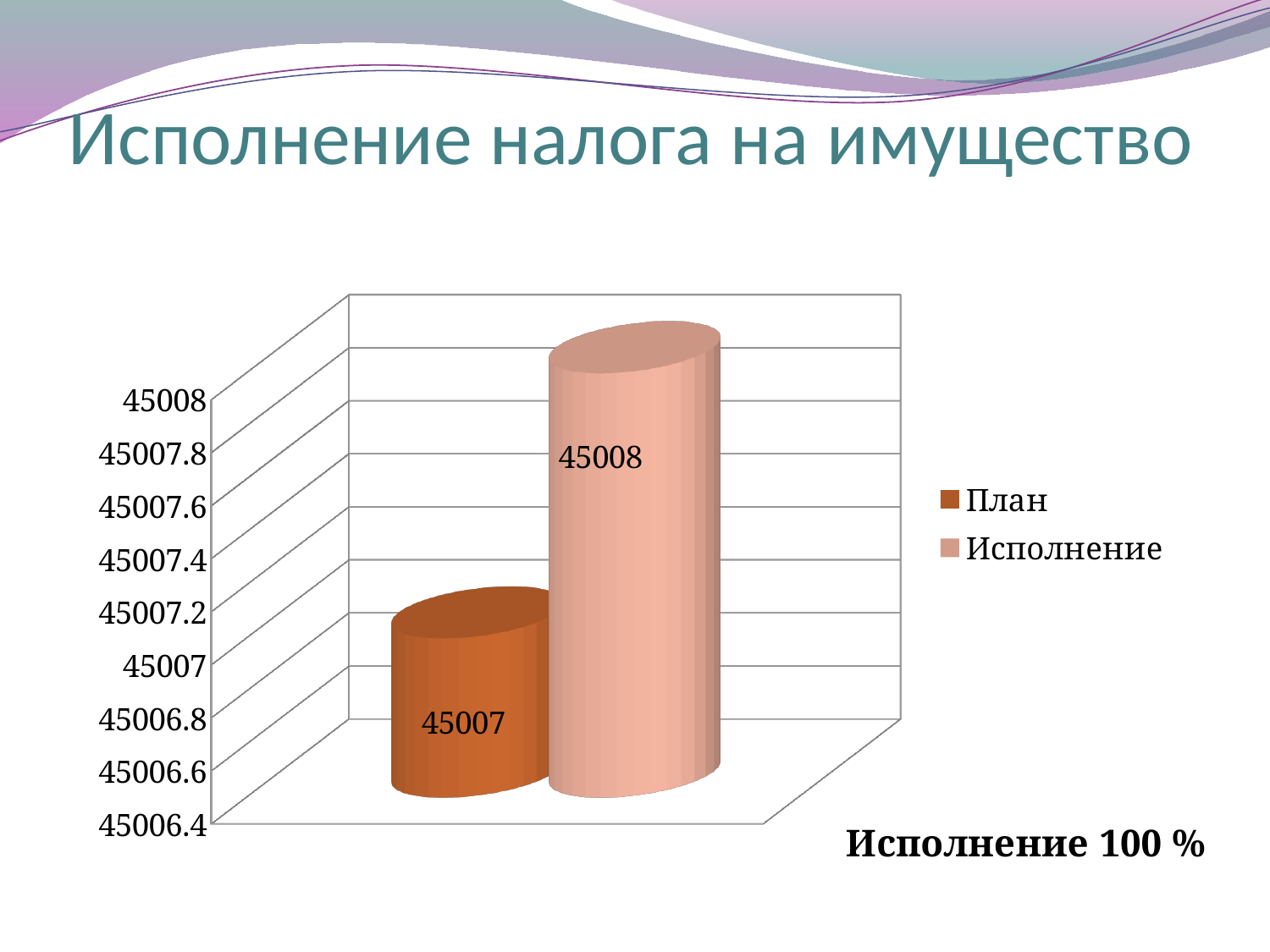

# Исполнение налога на имущество

[unsupported chart]